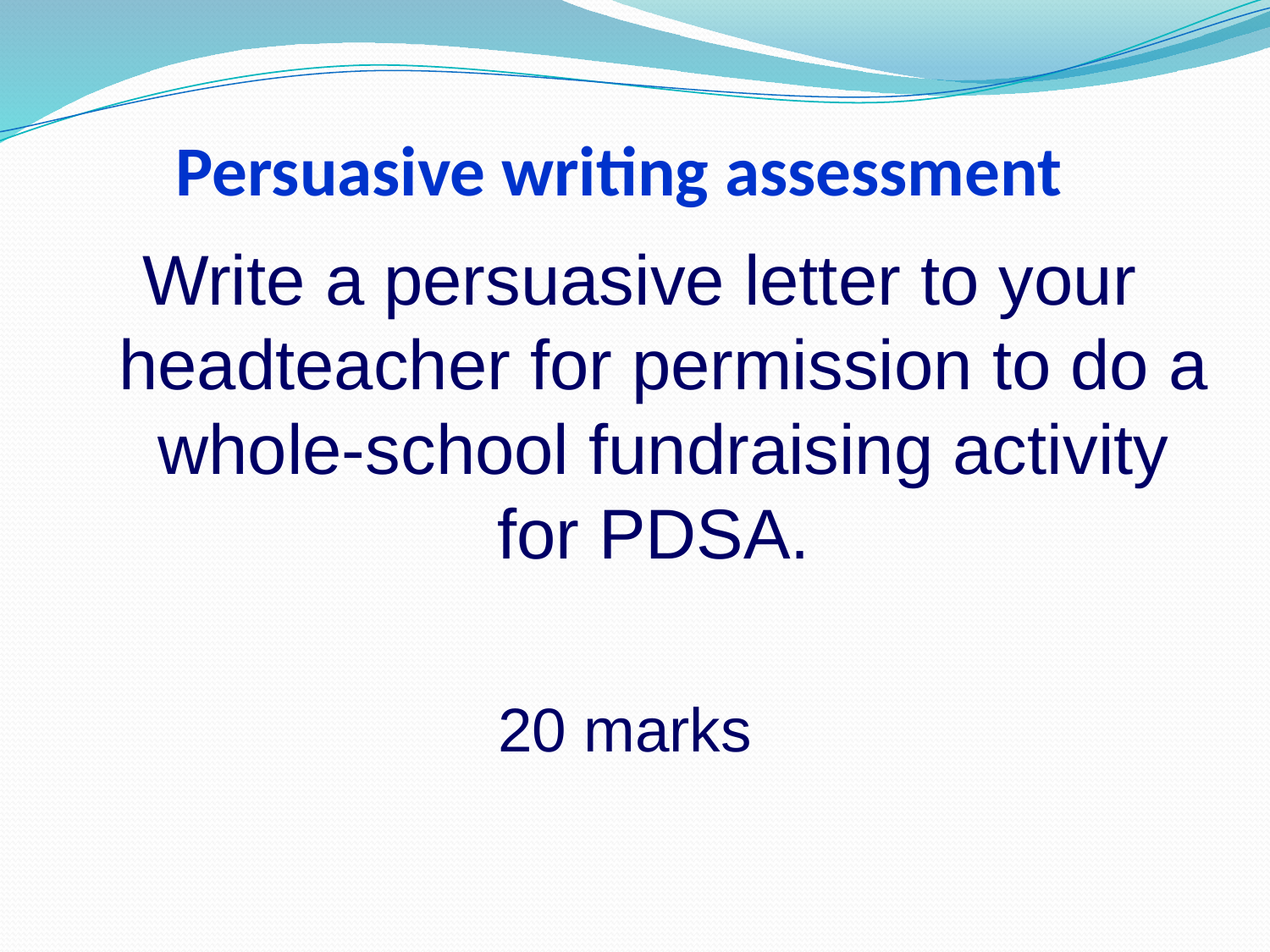

Persuasive writing assessment

Write a persuasive letter to your headteacher for permission to do a whole-school fundraising activity for PDSA.

20 marks